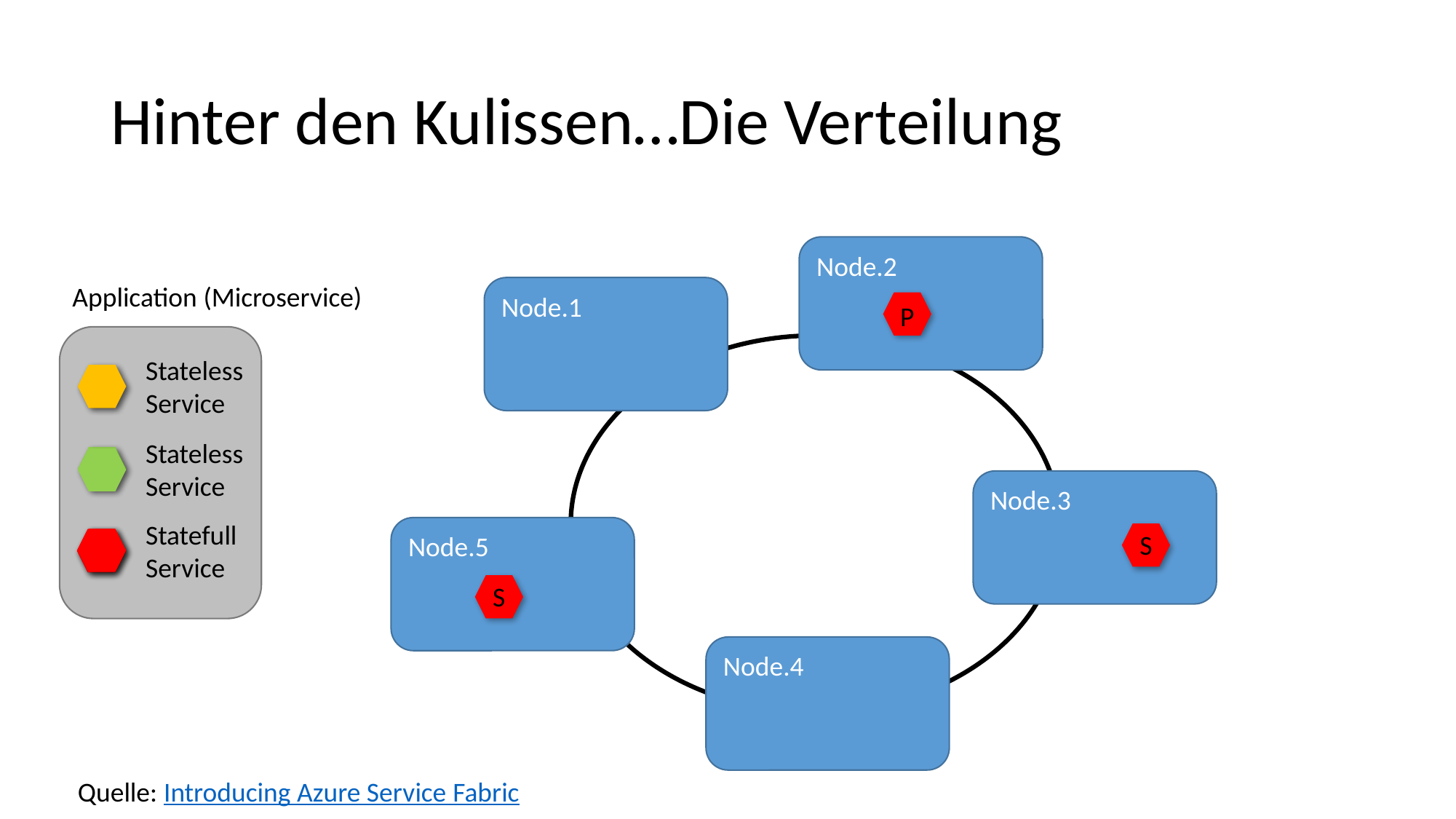

# Hinter den Kulissen…Die Verteilung
Node.2
Application (Microservice)
Node.1

P

Stateless
Service

Stateless
Service

Node.3
Statefull
Service
Node.5
S

S

Node.4
Quelle: Introducing Azure Service Fabric